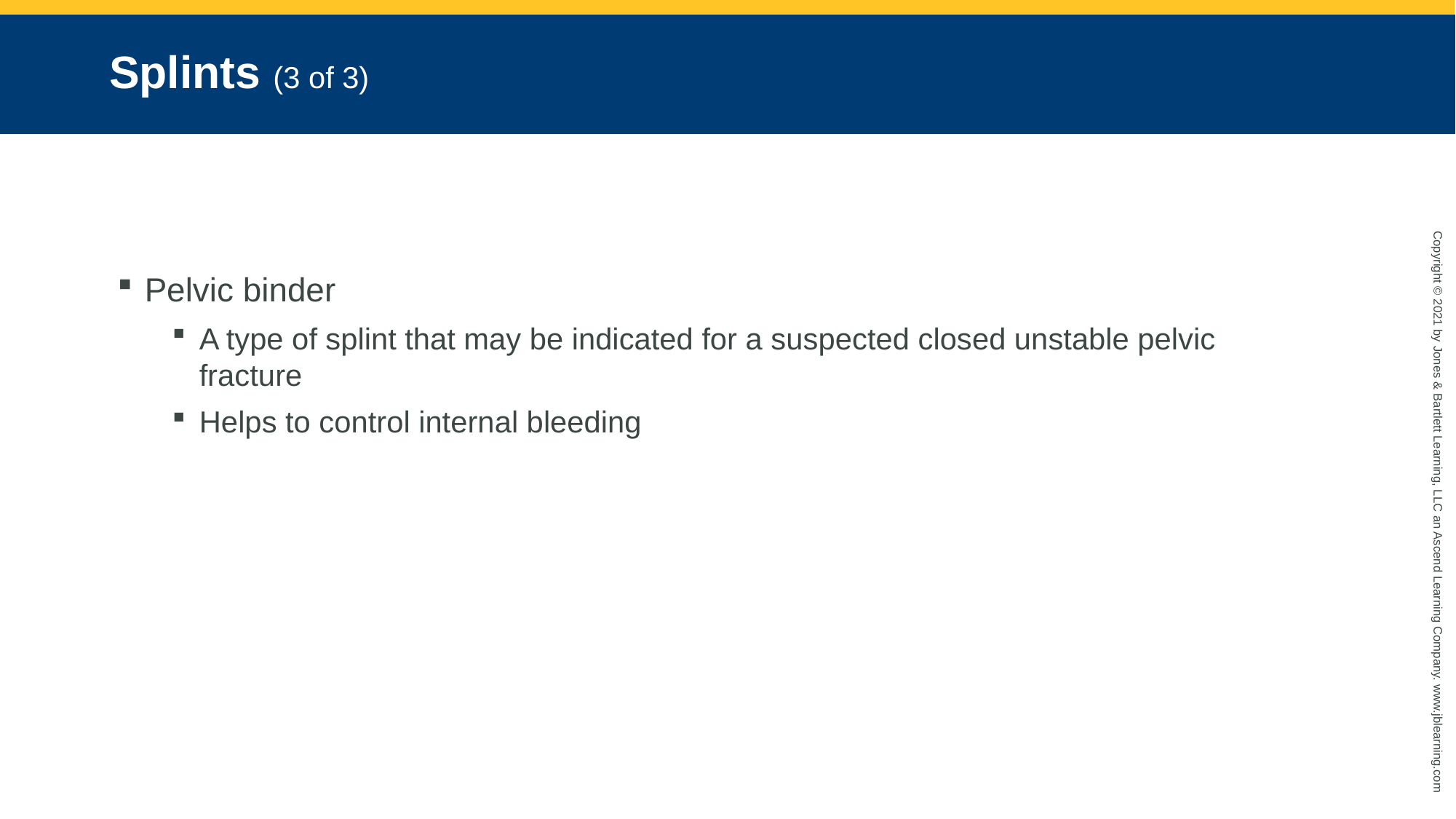

# Splints (3 of 3)
Pelvic binder
A type of splint that may be indicated for a suspected closed unstable pelvic fracture
Helps to control internal bleeding